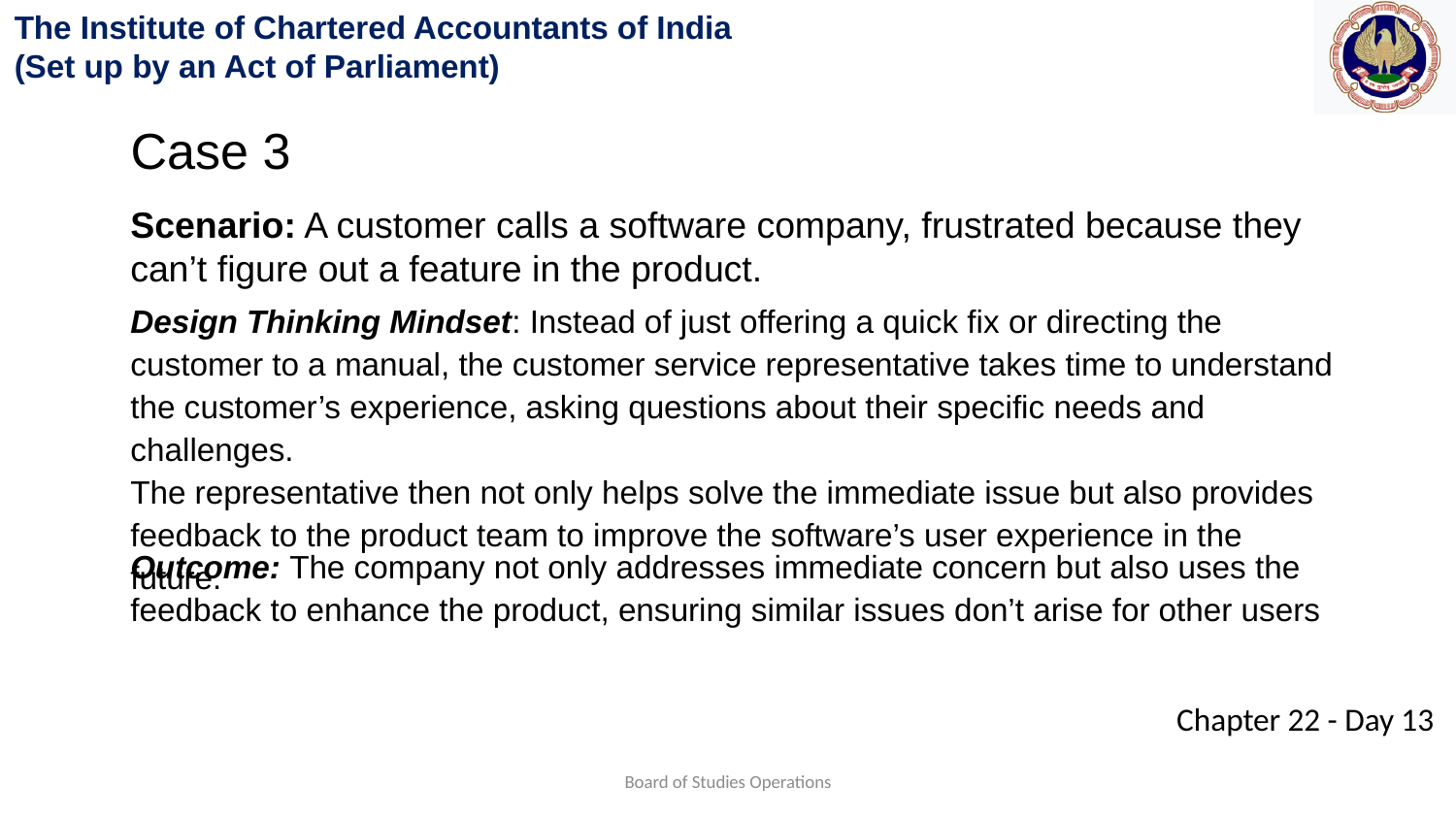

Case 3
Scenario: A customer calls a software company, frustrated because they can’t figure out a feature in the product.
Design Thinking Mindset: Instead of just offering a quick fix or directing the customer to a manual, the customer service representative takes time to understand the customer’s experience, asking questions about their specific needs and challenges.
The representative then not only helps solve the immediate issue but also provides feedback to the product team to improve the software’s user experience in the future.
Outcome: The company not only addresses immediate concern but also uses the feedback to enhance the product, ensuring similar issues don’t arise for other users
Board of Studies Operations